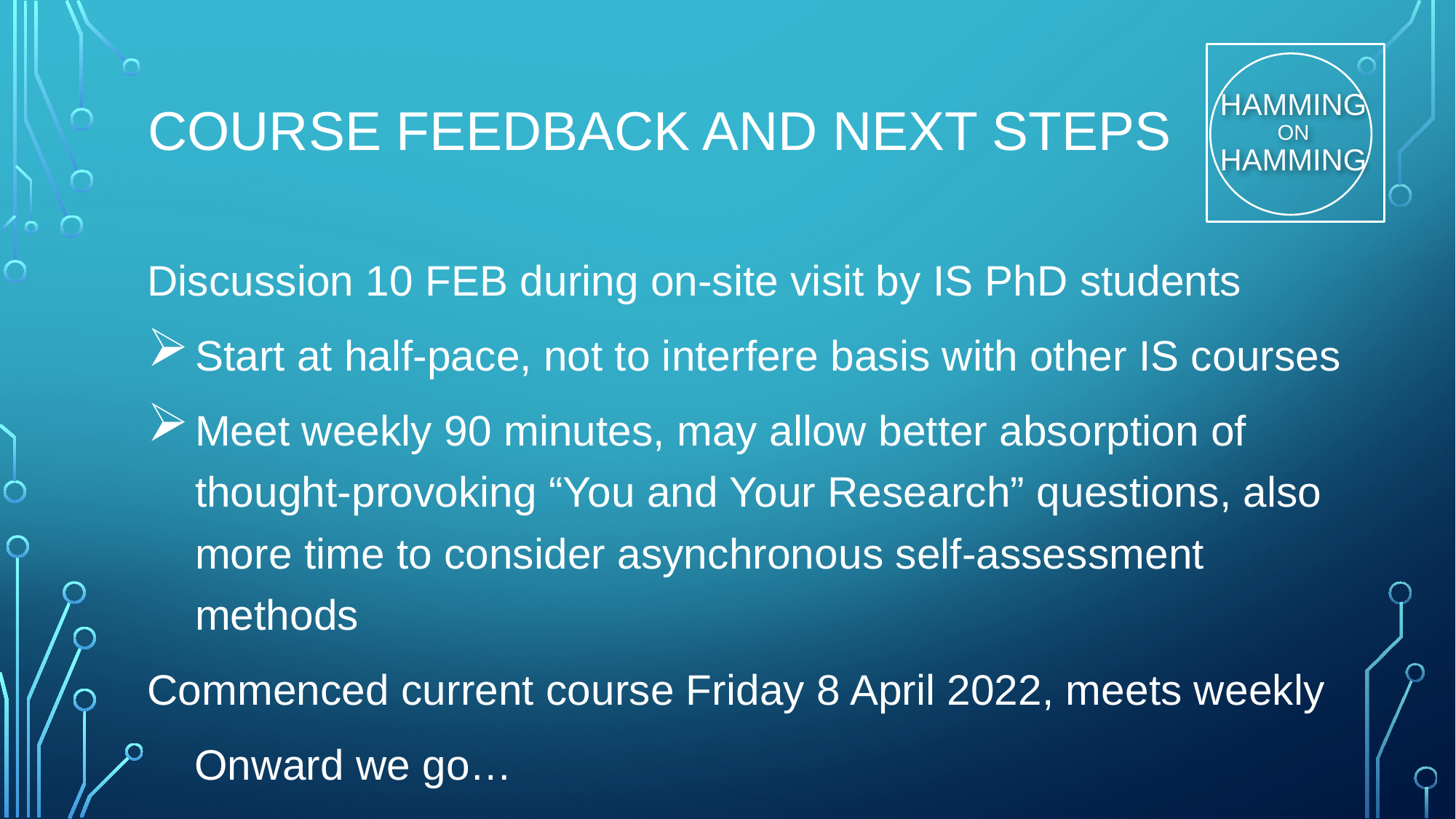

# Course Feedback and Next steps
Discussion 10 FEB during on-site visit by IS PhD students
Start at half-pace, not to interfere basis with other IS courses
Meet weekly 90 minutes, may allow better absorption of thought-provoking “You and Your Research” questions, also more time to consider asynchronous self-assessment methods
Commenced current course Friday 8 April 2022, meets weekly
    Onward we go…